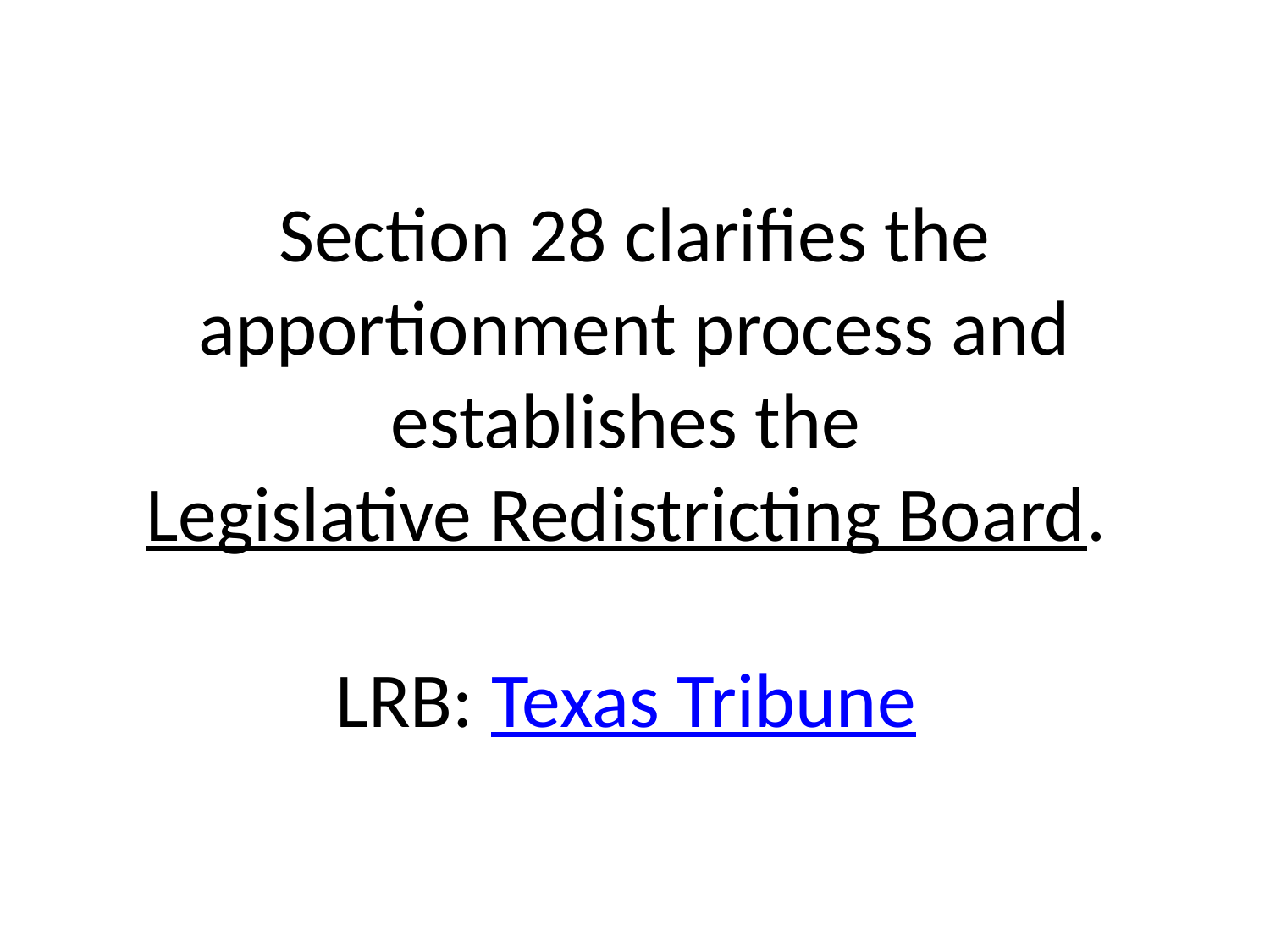

# Section 28 clarifies the apportionment process and establishes the Legislative Redistricting Board. LRB: Texas Tribune